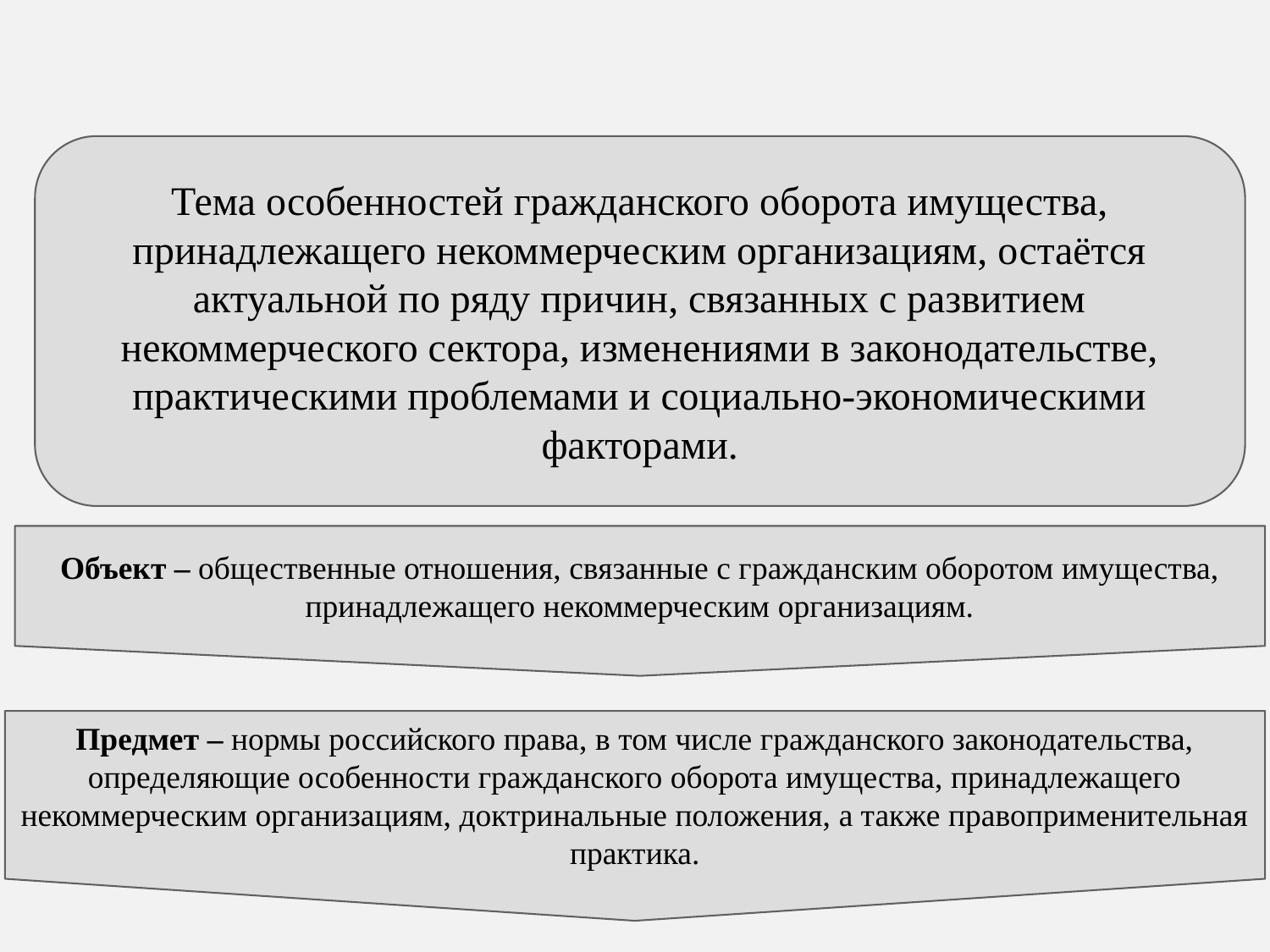

Тема особенностей гражданского оборота имущества, принадлежащего некоммерческим организациям, остаётся актуальной по ряду причин, связанных с развитием некоммерческого сектора, изменениями в законодательстве, практическими проблемами и социально-экономическими факторами.
Объект ‒ общественные отношения, связанные с гражданским оборотом имущества, принадлежащего некоммерческим организациям.
Предмет ‒ нормы российского права, в том числе гражданского законодательства, определяющие особенности гражданского оборота имущества, принадлежащего некоммерческим организациям, доктринальные положения, а также правоприменительная практика.